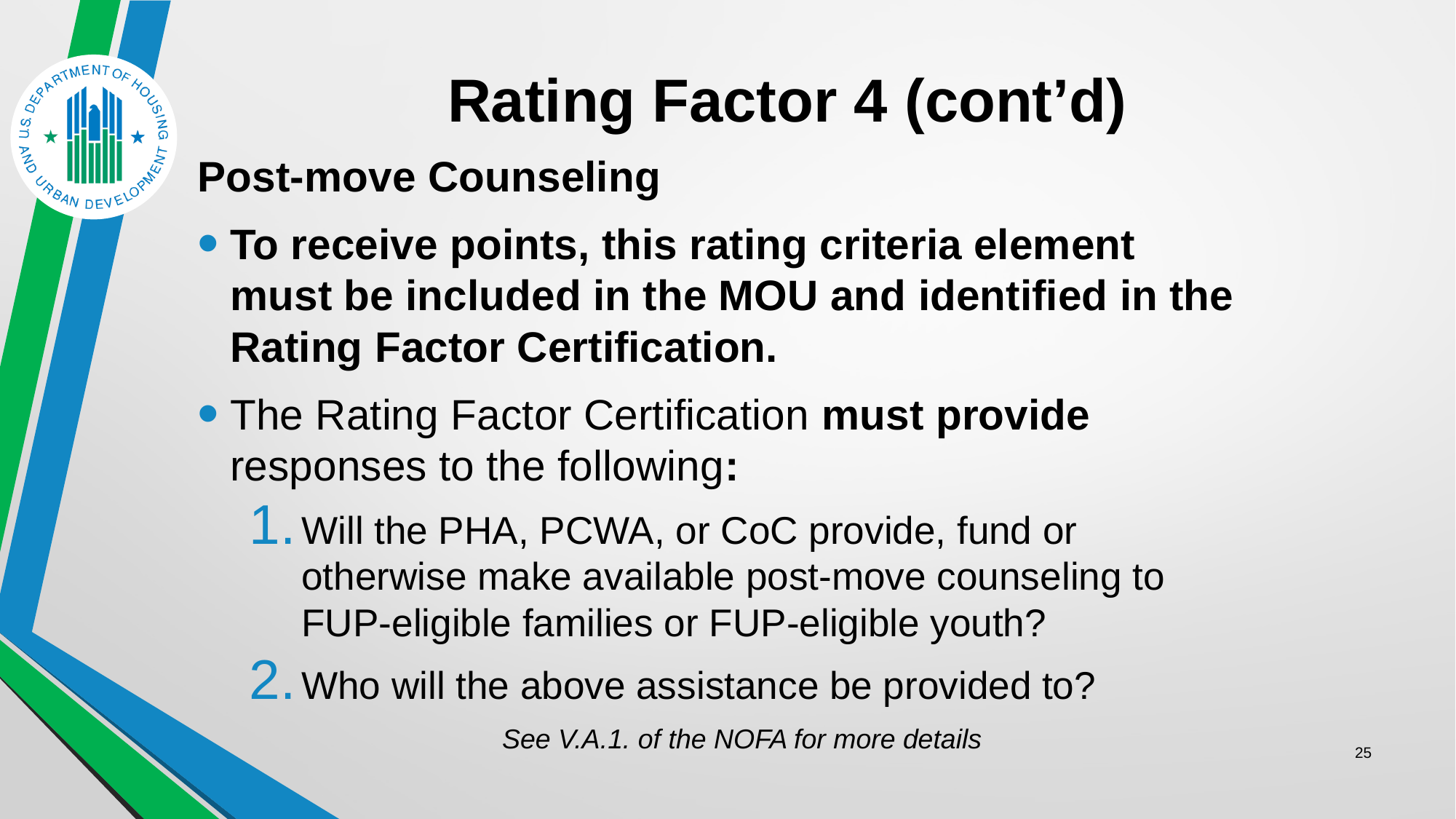

# Rating Factor 4 (cont’d)
Post-move Counseling
To receive points, this rating criteria element must be included in the MOU and identified in the Rating Factor Certification.
The Rating Factor Certification must provide responses to the following:
Will the PHA, PCWA, or CoC provide, fund or otherwise make available post-move counseling to FUP-eligible families or FUP-eligible youth?
Who will the above assistance be provided to?

See V.A.1. of the NOFA for more details
25